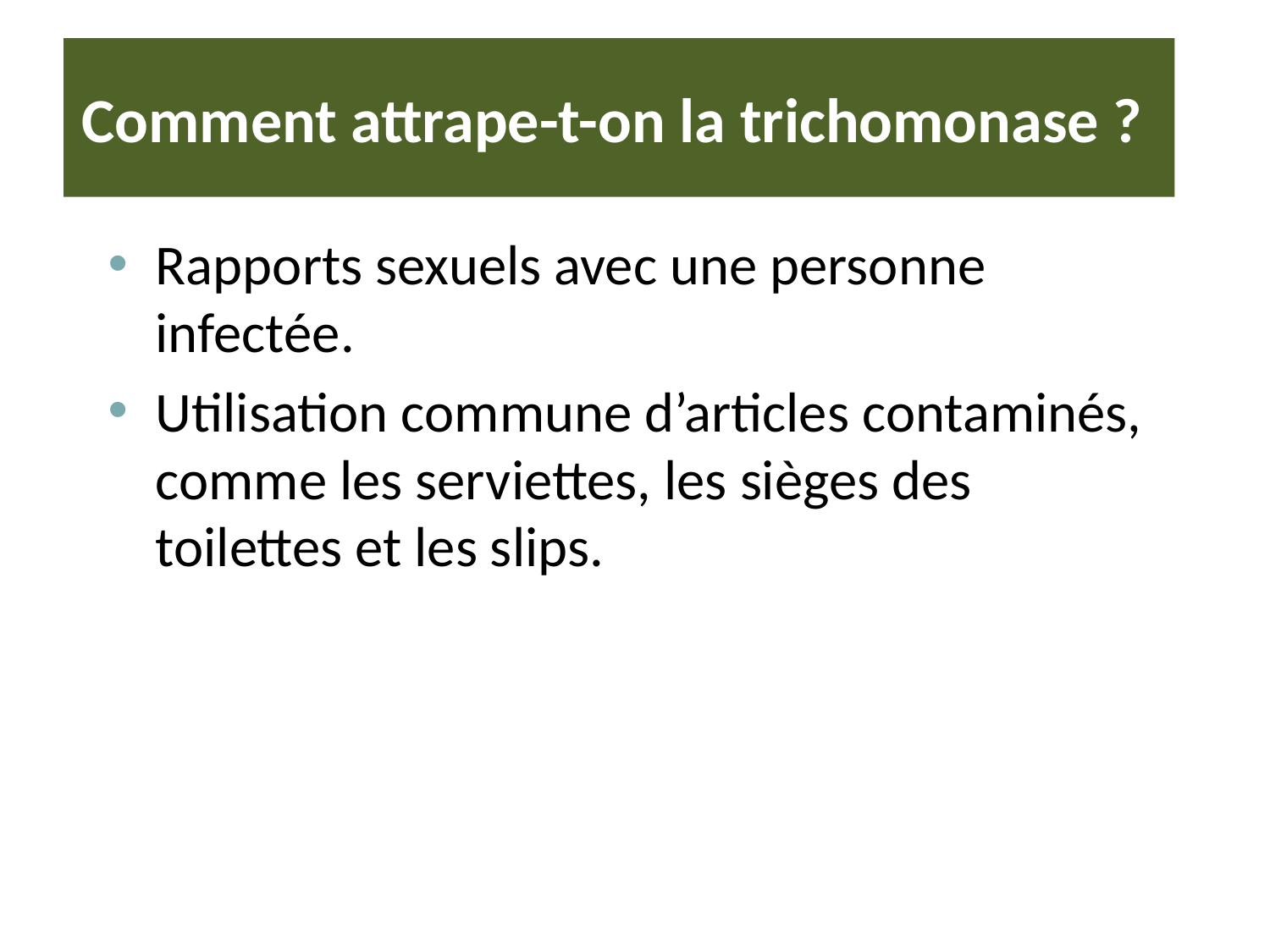

# Comment attrape-t-on la trichomonase ?
Rapports sexuels avec une personne infectée.
Utilisation commune d’articles contaminés, comme les serviettes, les sièges des toilettes et les slips.